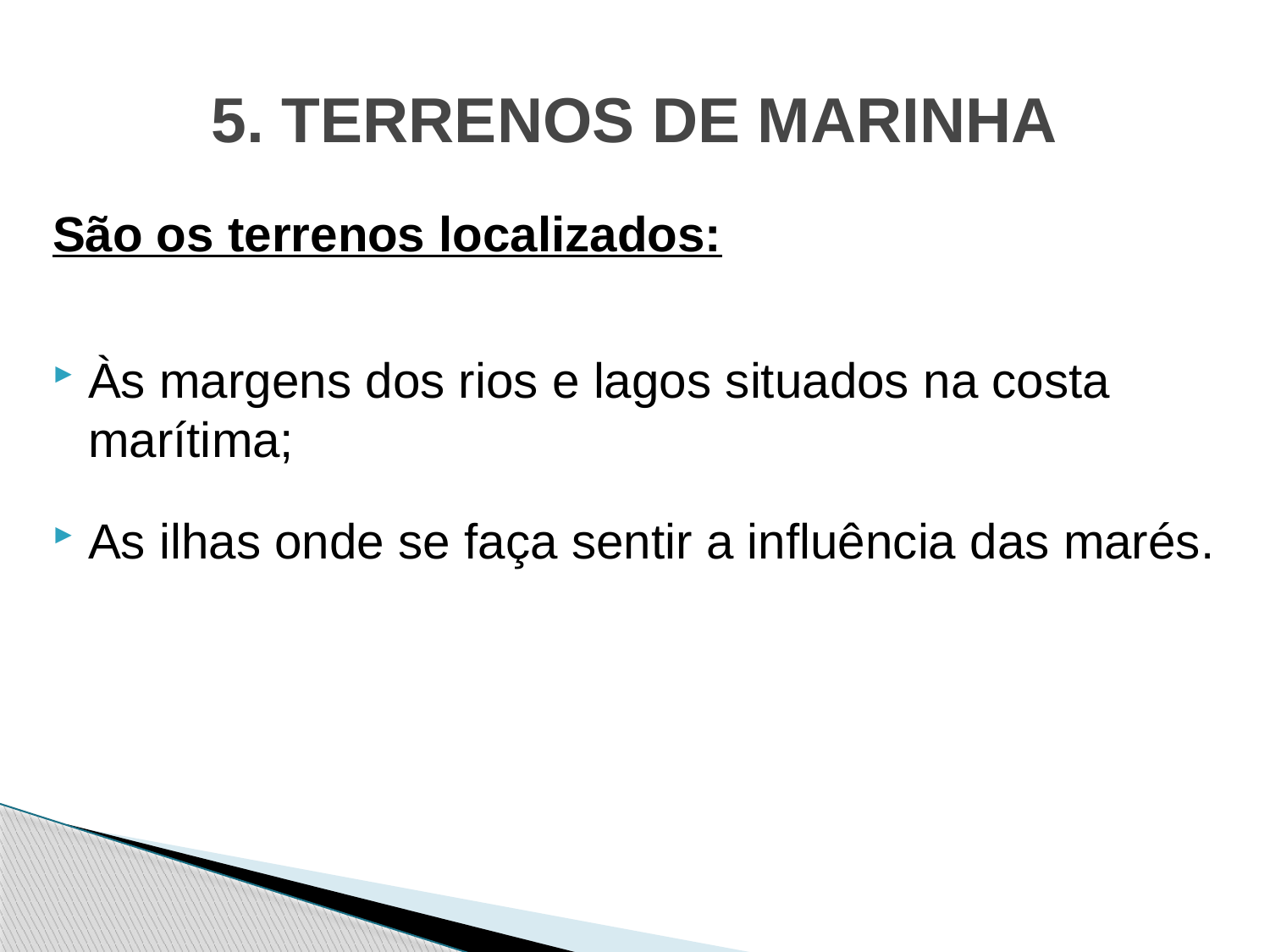

# 5. TERRENOS DE MARINHA
São os terrenos localizados:

Às margens dos rios e lagos situados na costa marítima;
As ilhas onde se faça sentir a influência das marés.